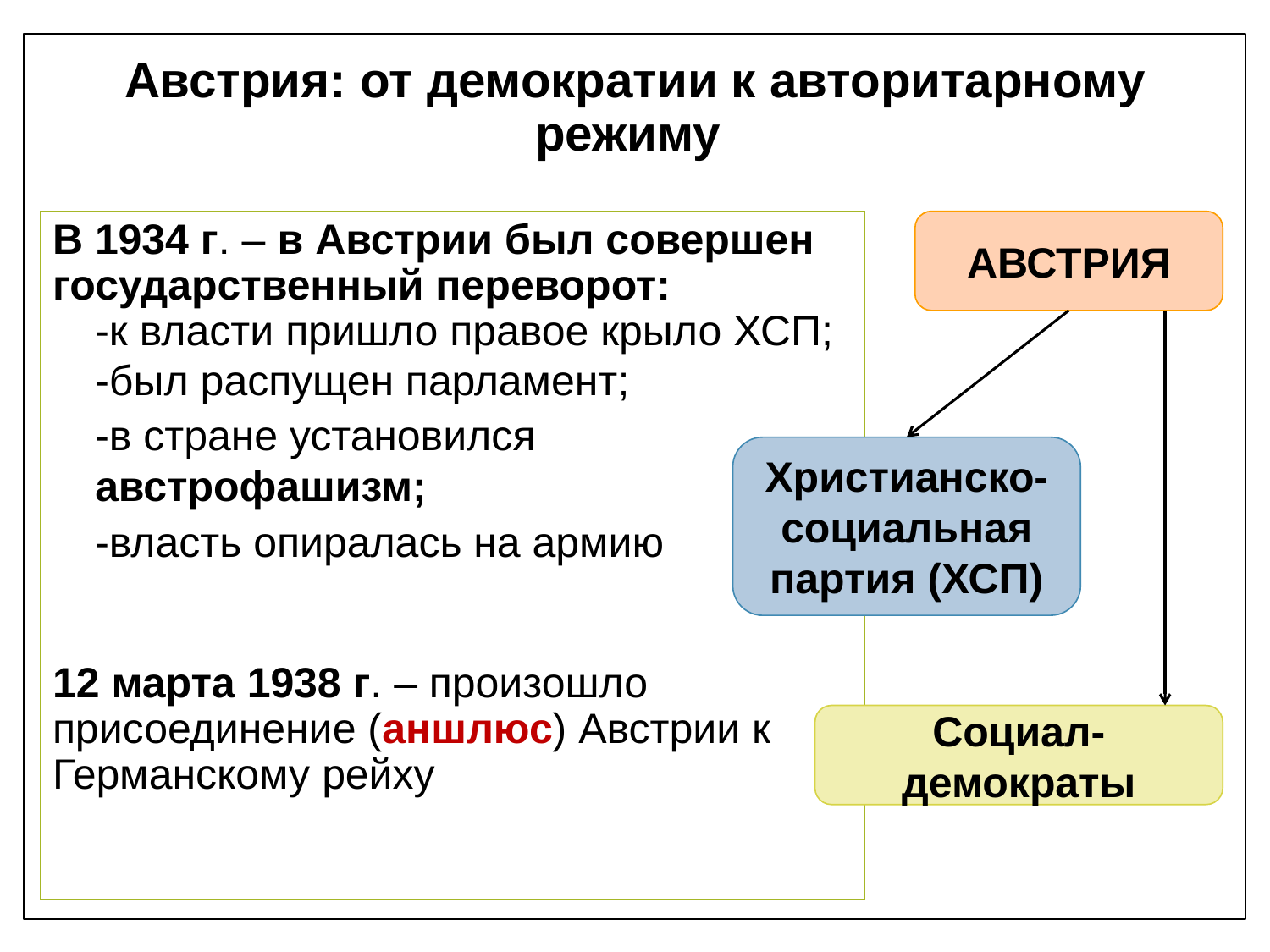

# Австрия: от демократии к авторитарному режиму
В 1934 г. – в Австрии был совершен государственный переворот:
-к власти пришло правое крыло ХСП;
-был распущен парламент;
-в стране установился австрофашизм;
-власть опиралась на армию

12 марта 1938 г. – произошло присоединение (аншлюс) Австрии к Германскому рейху
АВСТРИЯ
Христианско-социальная партия (ХСП)
Социал-демократы